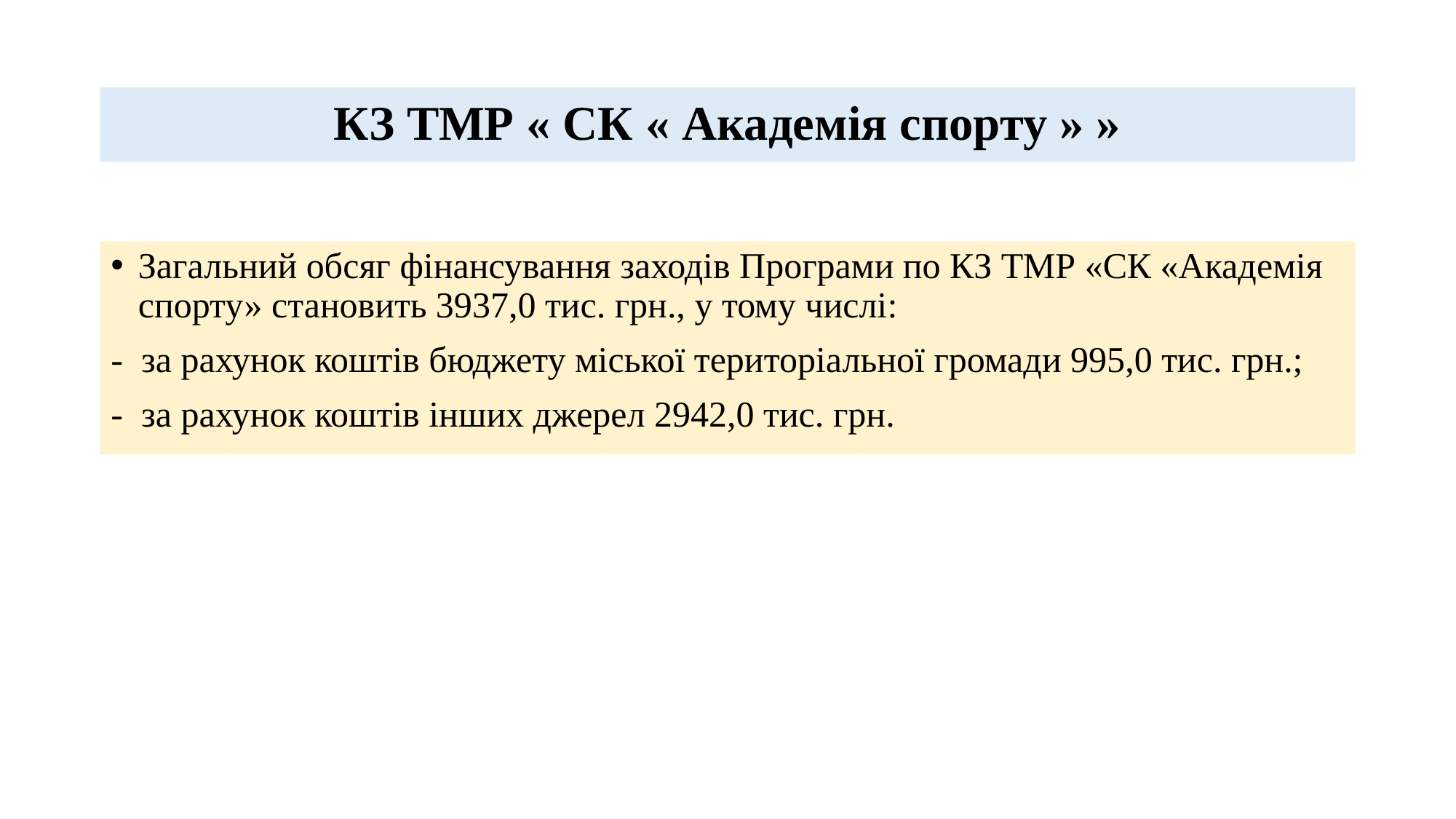

# КЗ ТМР « СК « Академія спорту » »
Загальний обсяг фінансування заходів Програми по КЗ ТМР «СК «Академія спорту» становить 3937,0 тис. грн., у тому числі:
-  за рахунок коштів бюджету міської територіальної громади 995,0 тис. грн.;
-  за рахунок коштів інших джерел 2942,0 тис. грн.